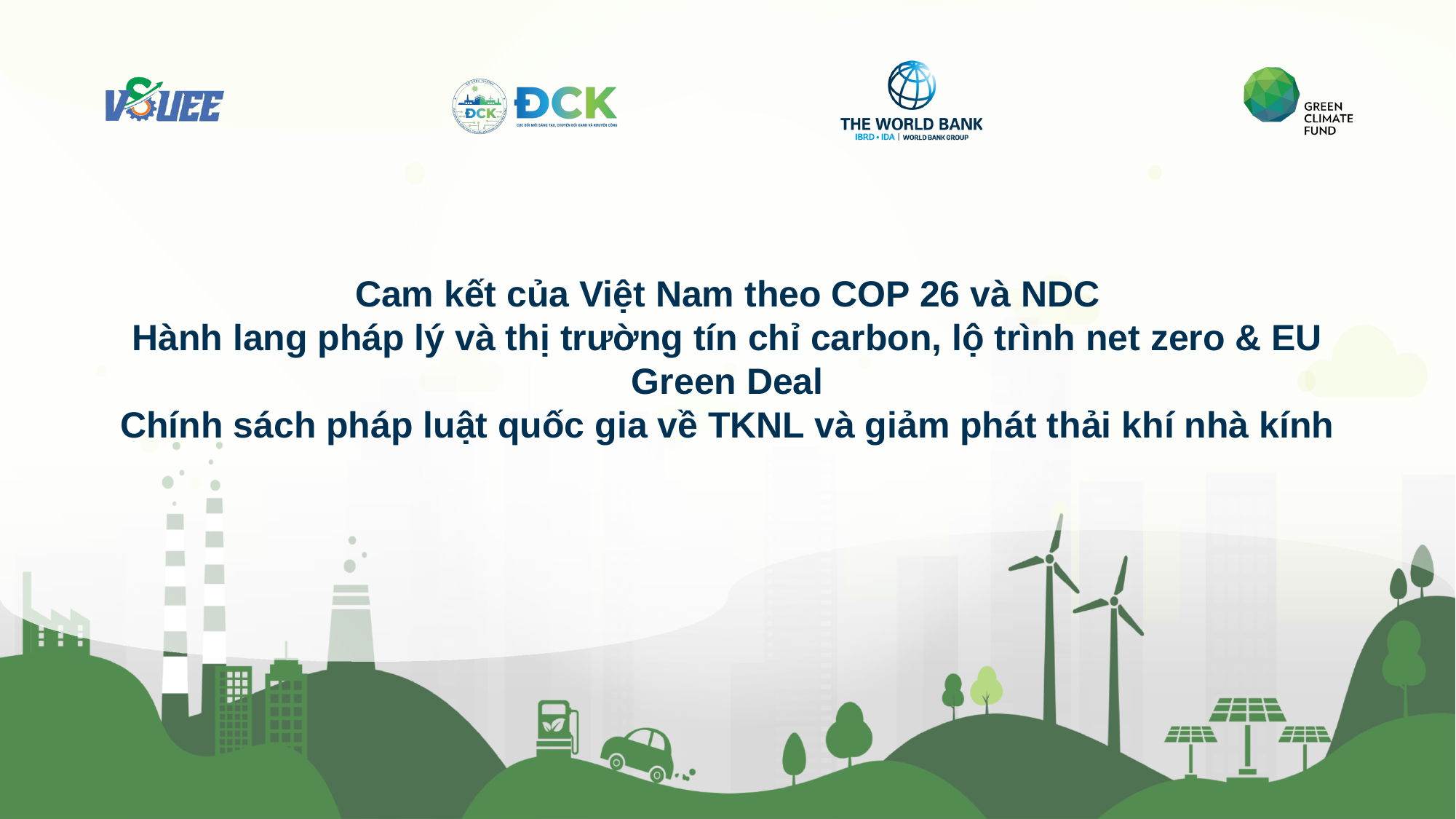

Cam kết của Việt Nam theo COP 26 và NDC
Hành lang pháp lý và thị trường tín chỉ carbon, lộ trình net zero & EU Green Deal
Chính sách pháp luật quốc gia về TKNL và giảm phát thải khí nhà kính